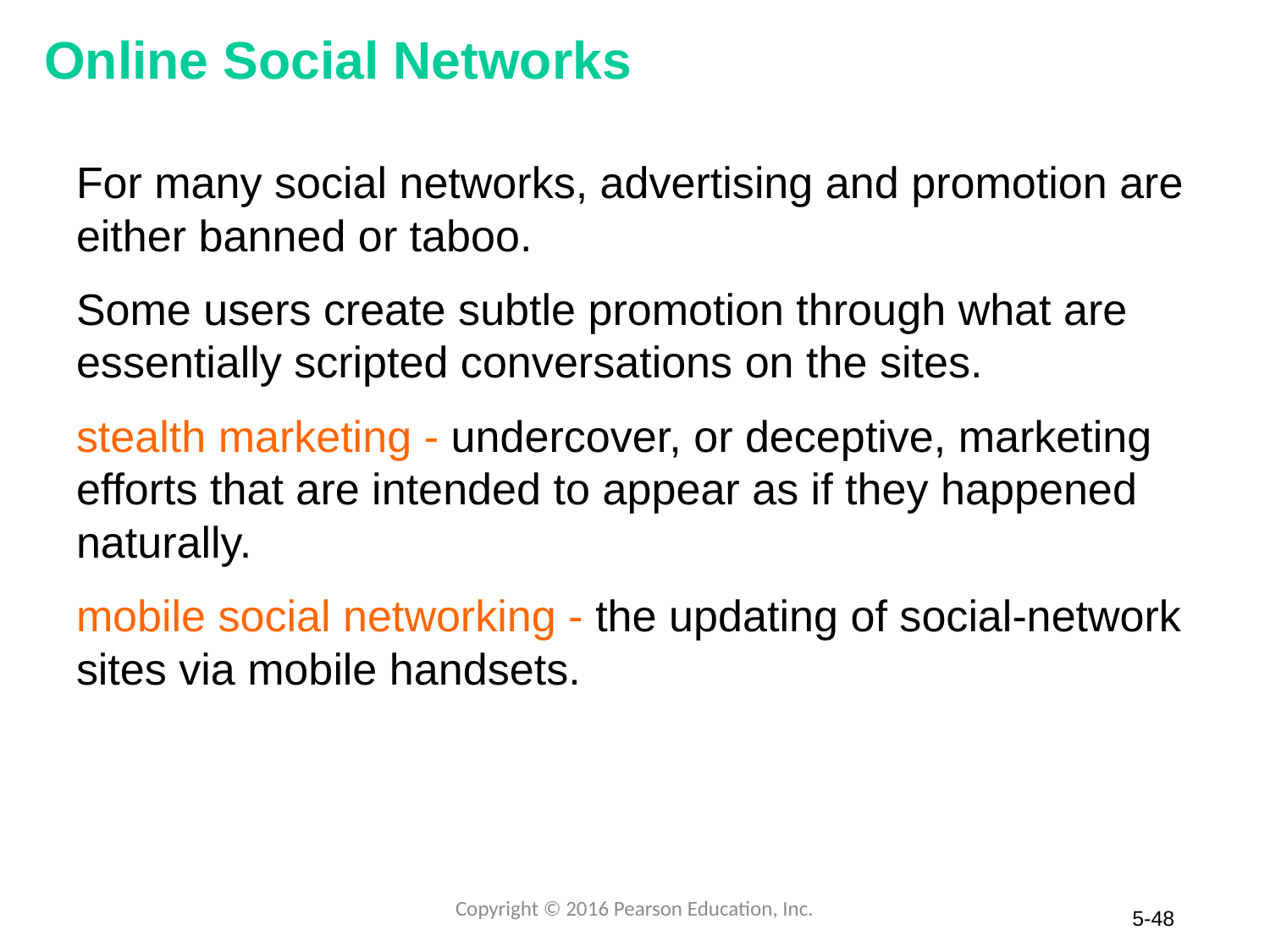

# Online Social Networks
For many social networks, advertising and promotion are either banned or taboo.

Some users create subtle promotion through what are essentially scripted conversations on the sites.

stealth marketing - undercover, or deceptive, marketing efforts that are intended to appear as if they happened naturally.

mobile social networking - the updating of social-network sites via mobile handsets.

Copyright © 2016 Pearson Education, Inc.